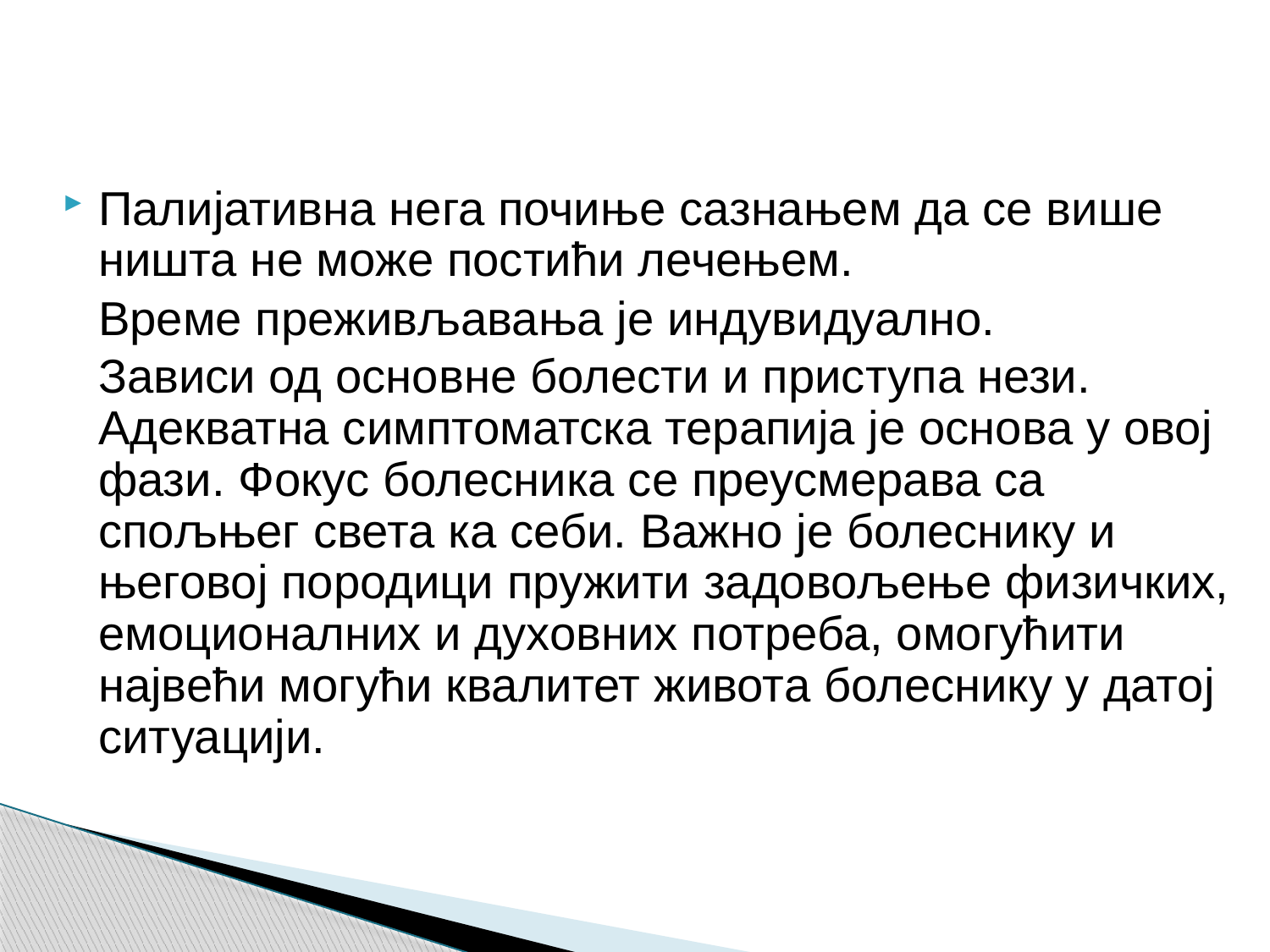

Палијативна нега почиње сазнањем да се више ништа не може постићи лечењем.
	Време преживљавања је индувидуално.
	Зависи од основне болести и приступа нези. Адекватна симптоматска терапија је основа у овој фази. Фокус болесника се преусмерава са спољњег света ка себи. Важно је болеснику и његовој породици пружити задовољење физичких, емоционалних и духовних потреба, омогућити највећи могући квалитет живота болеснику у датој ситуацији.